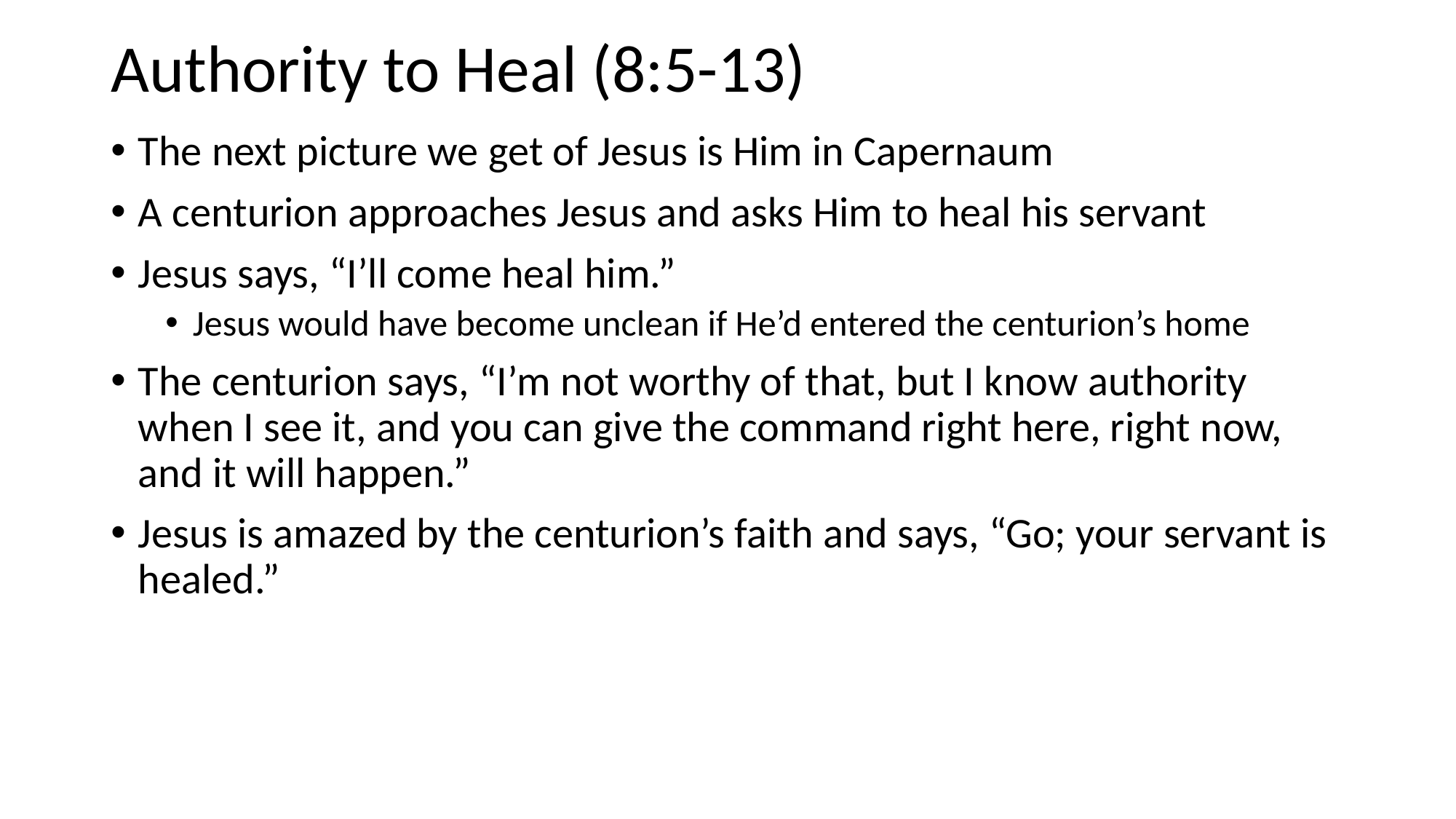

# Authority to Heal (8:5-13)
The next picture we get of Jesus is Him in Capernaum
A centurion approaches Jesus and asks Him to heal his servant
Jesus says, “I’ll come heal him.”
Jesus would have become unclean if He’d entered the centurion’s home
The centurion says, “I’m not worthy of that, but I know authority when I see it, and you can give the command right here, right now, and it will happen.”
Jesus is amazed by the centurion’s faith and says, “Go; your servant is healed.”